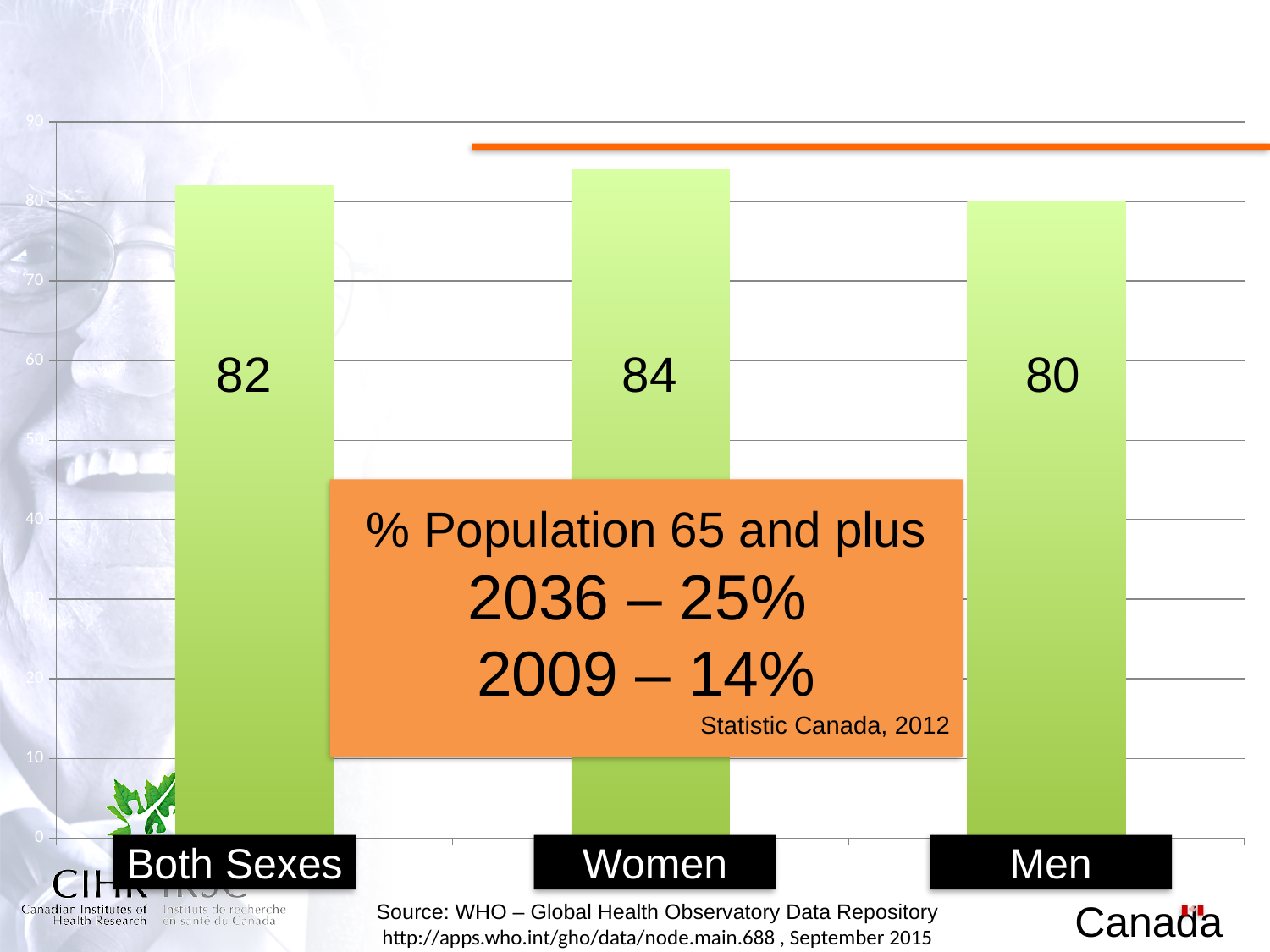

### Chart: Canada - Life Expectancy at Birth

| Category | Life expectancy at birth (years) |
|---|---|
| both sexes | 82.0 |
| female | 84.0 |
| male | 80.0 |
82
84
80
% Population 65 and plus
2036 – 25%
2009 – 14%
Statistic Canada, 2012
Both Sexes
Women
Men
Source: WHO – Global Health Observatory Data Repository
http://apps.who.int/gho/data/node.main.688 , September 2015